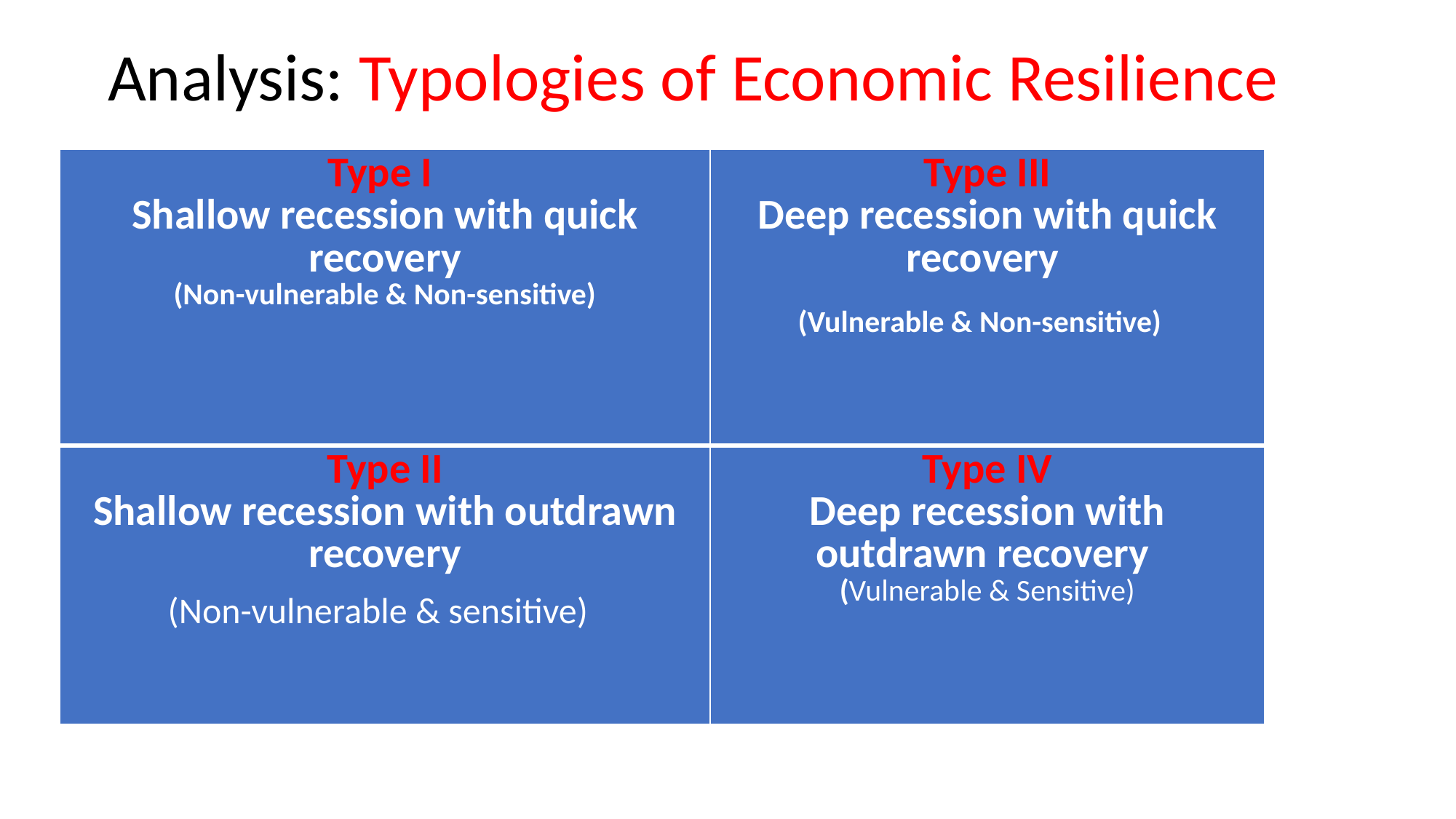

# Analysis: Typologies of Economic Resilience
| Type I Shallow recession with quick recovery (Non-vulnerable & Non-sensitive) | Type III Deep recession with quick recovery (Vulnerable & Non-sensitive) |
| --- | --- |
| Type II Shallow recession with outdrawn recovery (Non-vulnerable & sensitive) | Type IV Deep recession with outdrawn recovery (Vulnerable & Sensitive) |